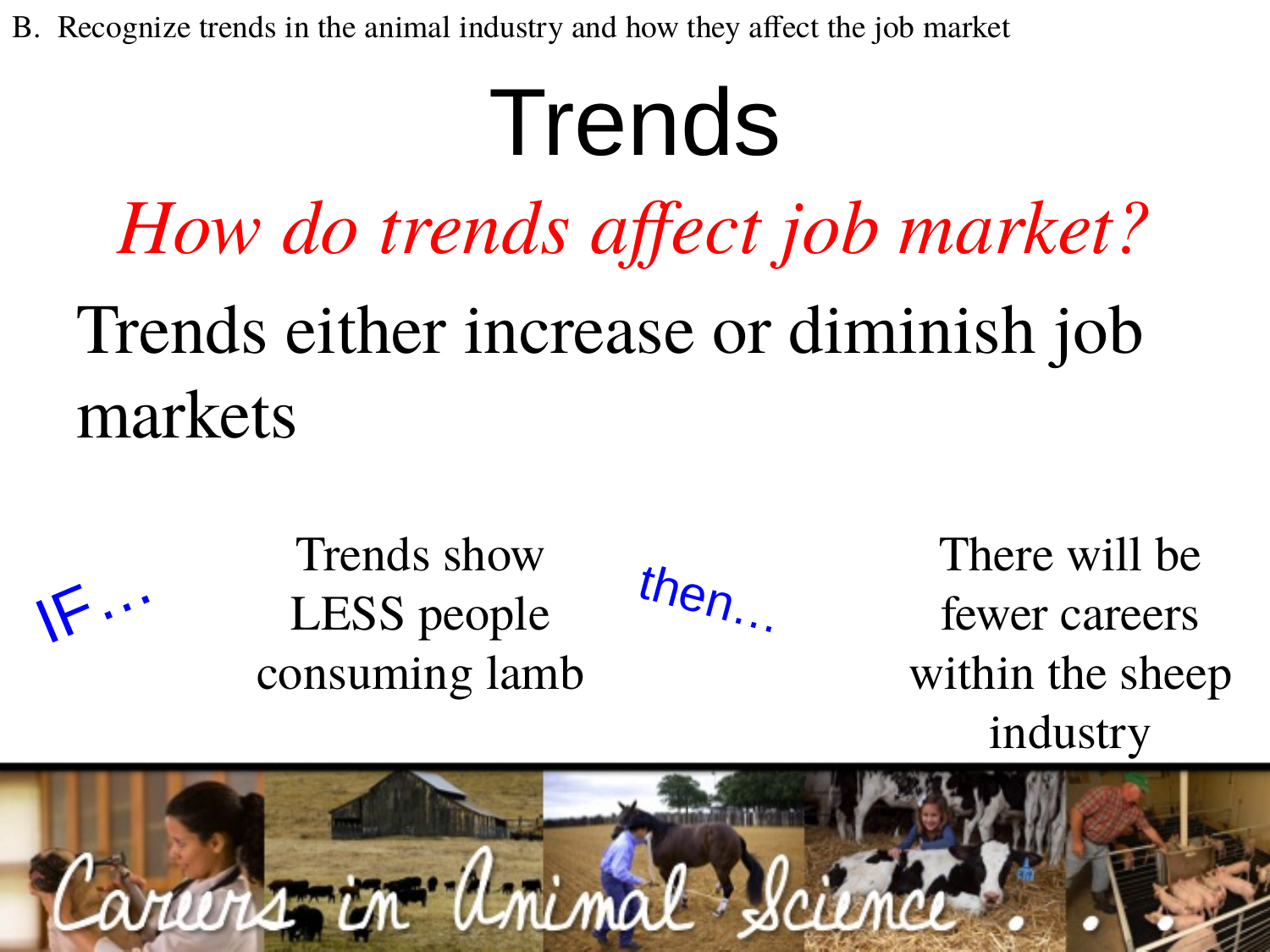

B.  Recognize trends in the animal industry and how they affect the job market
# Trends
How do trends affect job market?
Trends either increase or diminish job markets

Trends show LESS people consuming lamb
There will be fewer careers within the sheep industry
IF…
then…